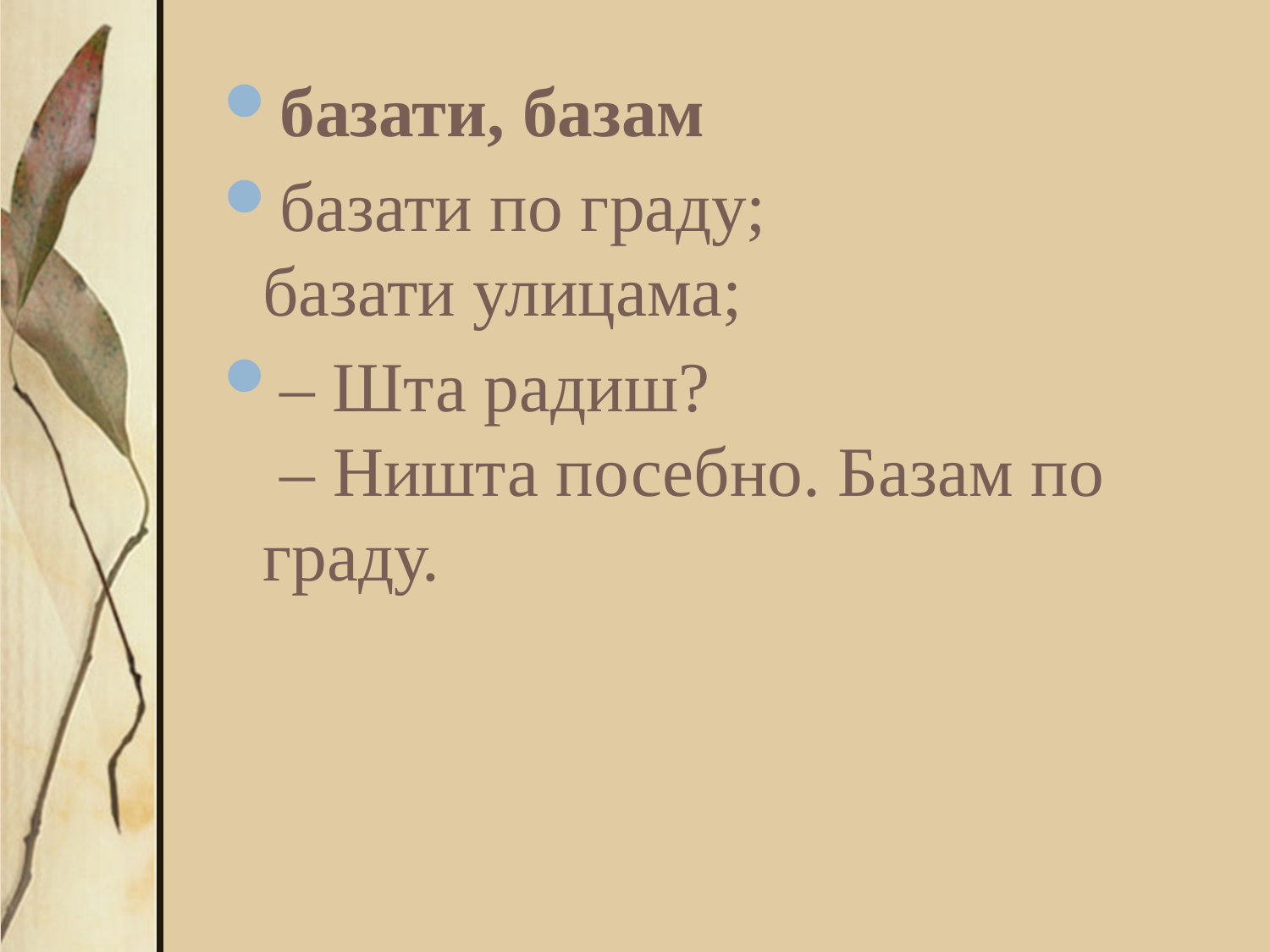

базати, базам
базати по граду;
базати улицама;
‒ Шта радиш?
 ‒ Ништа посебно. Базам по граду.